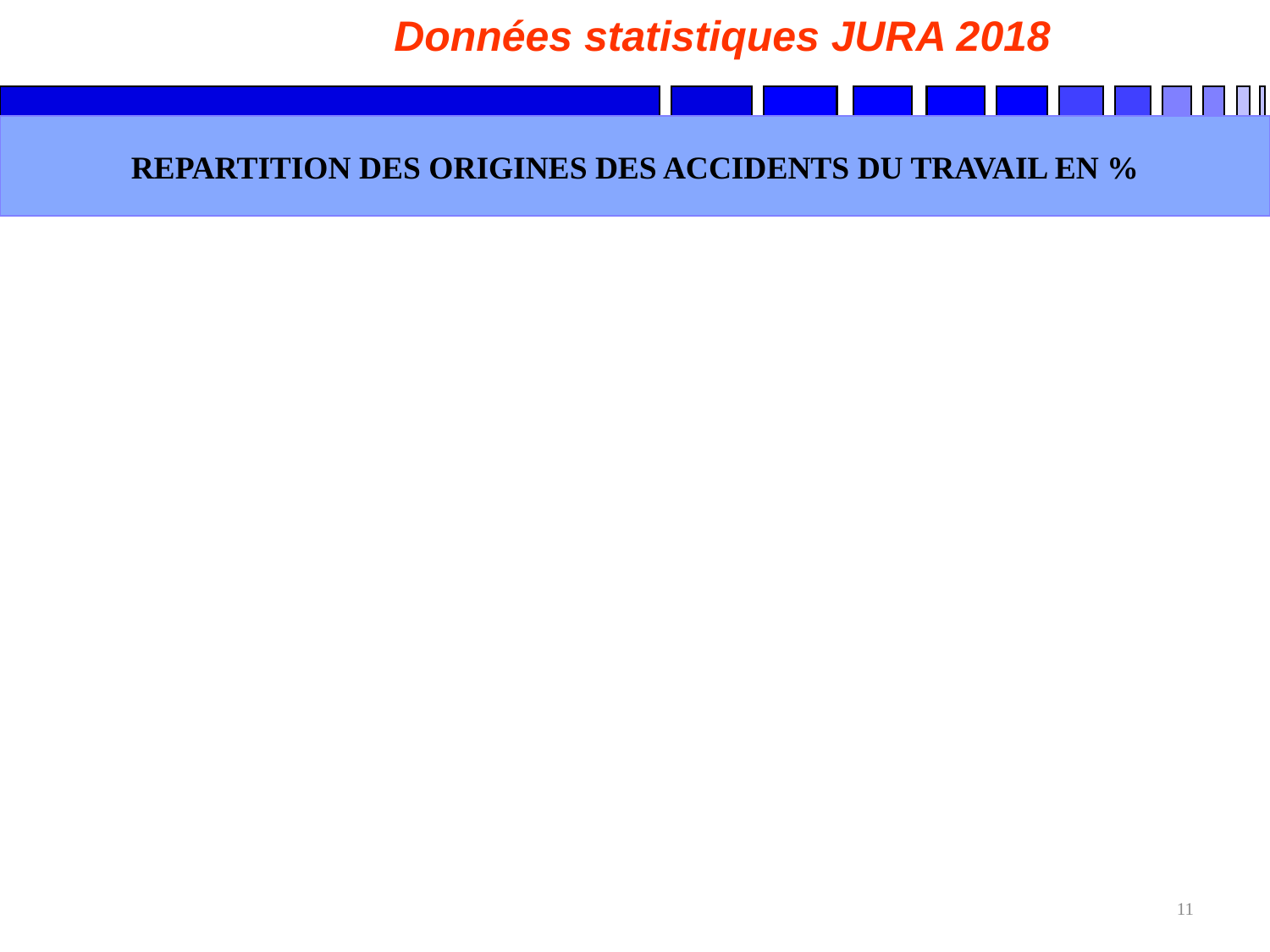

Données statistiques JURA 2018

REPARTITION DES ORIGINES DES ACCIDENTS DU TRAVAIL EN %
11